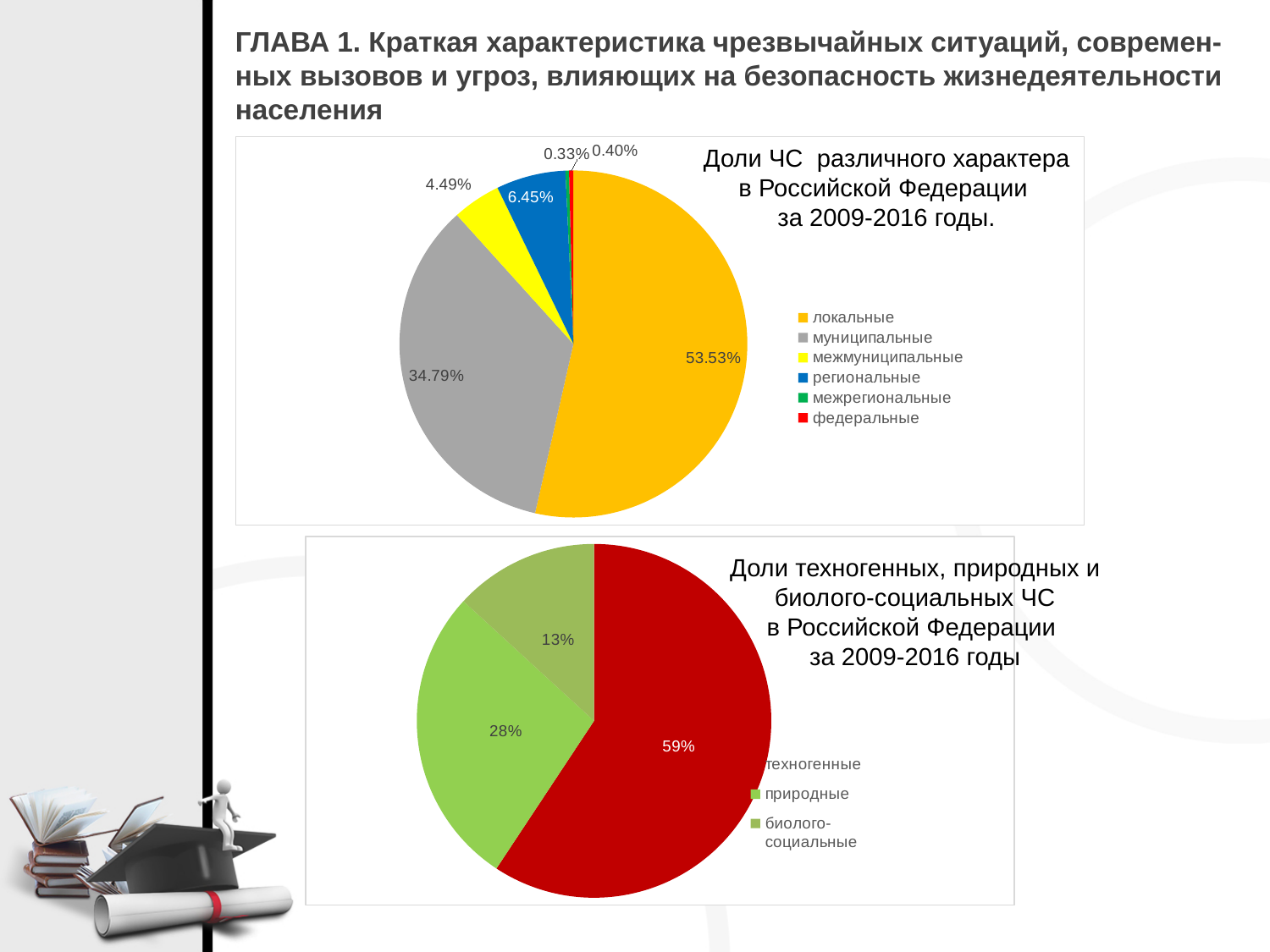

# ГЛАВА 1. Краткая характеристика чрезвычайных ситуаций, современ-  ных вызовов и угроз, влияющих на безопасность жизнедеятельности  населения

### Chart

| Category |  |
|---|---|
| локальные | 0.5353395144231455 |
| муниципальные | 0.34789591700513345 |
| межмуниципальные | 0.04488444922646205 |
| региональные | 0.06451242067579255 |
| межрегиональные | 0.003349573984115969 |
| федеральные | 0.004018124685350421 |
Доли ЧС  различного характера в Российской Федерации
за 2009-2016 годы.

### Chart

| Category |  |
|---|---|
| техногенные | 195.625 |
| природные | 90.875 |
| биолого-социальные | 43.5 |
Доли техногенных, природных и биолого-социальных ЧС
в Российской Федерации
за 2009-2016 годы